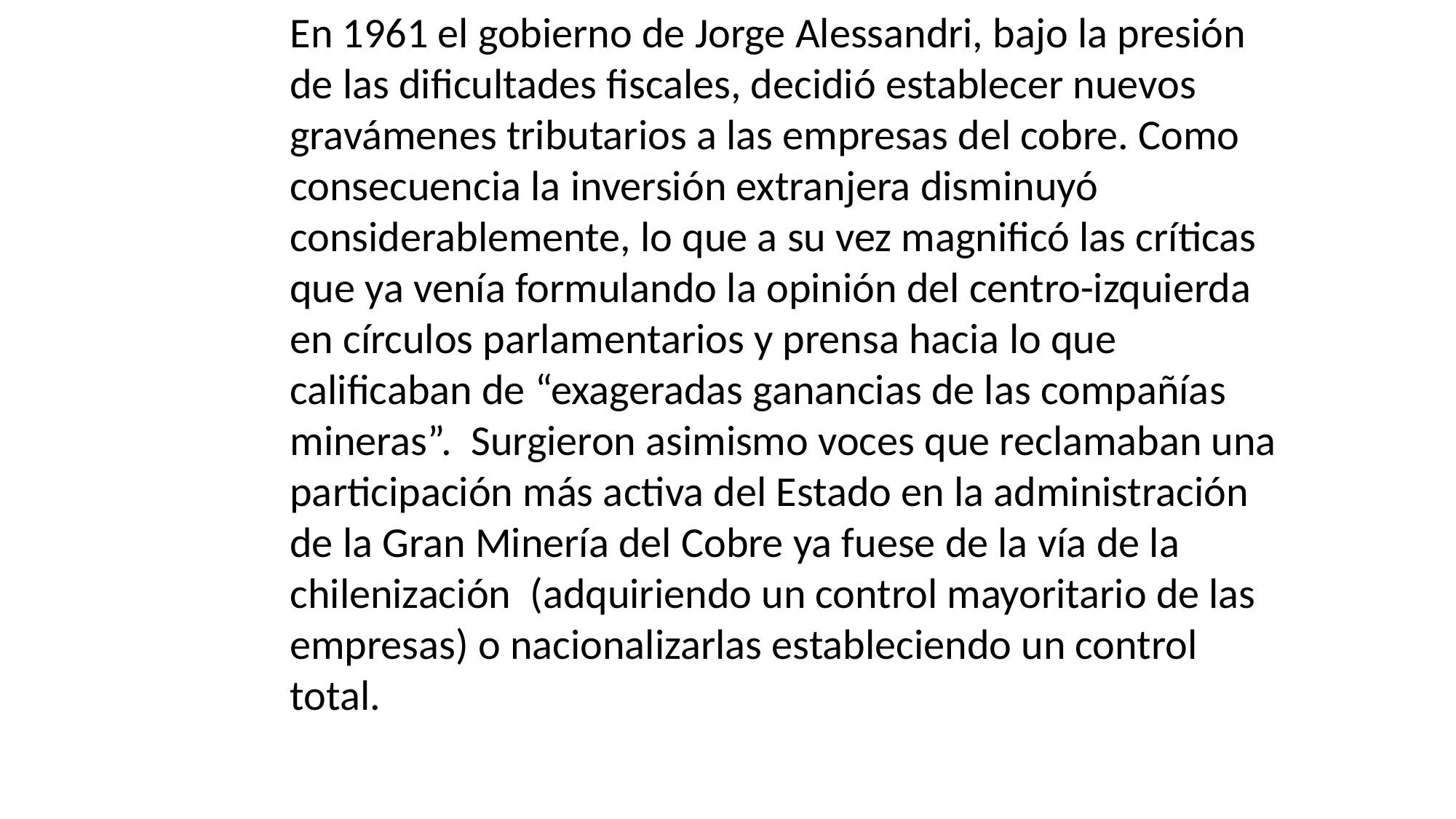

En 1961 el gobierno de Jorge Alessandri, bajo la presión de las dificultades fiscales, decidió establecer nuevos gravámenes tributarios a las empresas del cobre. Como consecuencia la inversión extranjera disminuyó considerablemente, lo que a su vez magnificó las críticas que ya venía formulando la opinión del centro-izquierda en círculos parlamentarios y prensa hacia lo que calificaban de “exageradas ganancias de las compañías mineras”.  Surgieron asimismo voces que reclamaban una participación más activa del Estado en la administración de la Gran Minería del Cobre ya fuese de la vía de la chilenización  (adquiriendo un control mayoritario de las empresas) o nacionalizarlas estableciendo un control total.